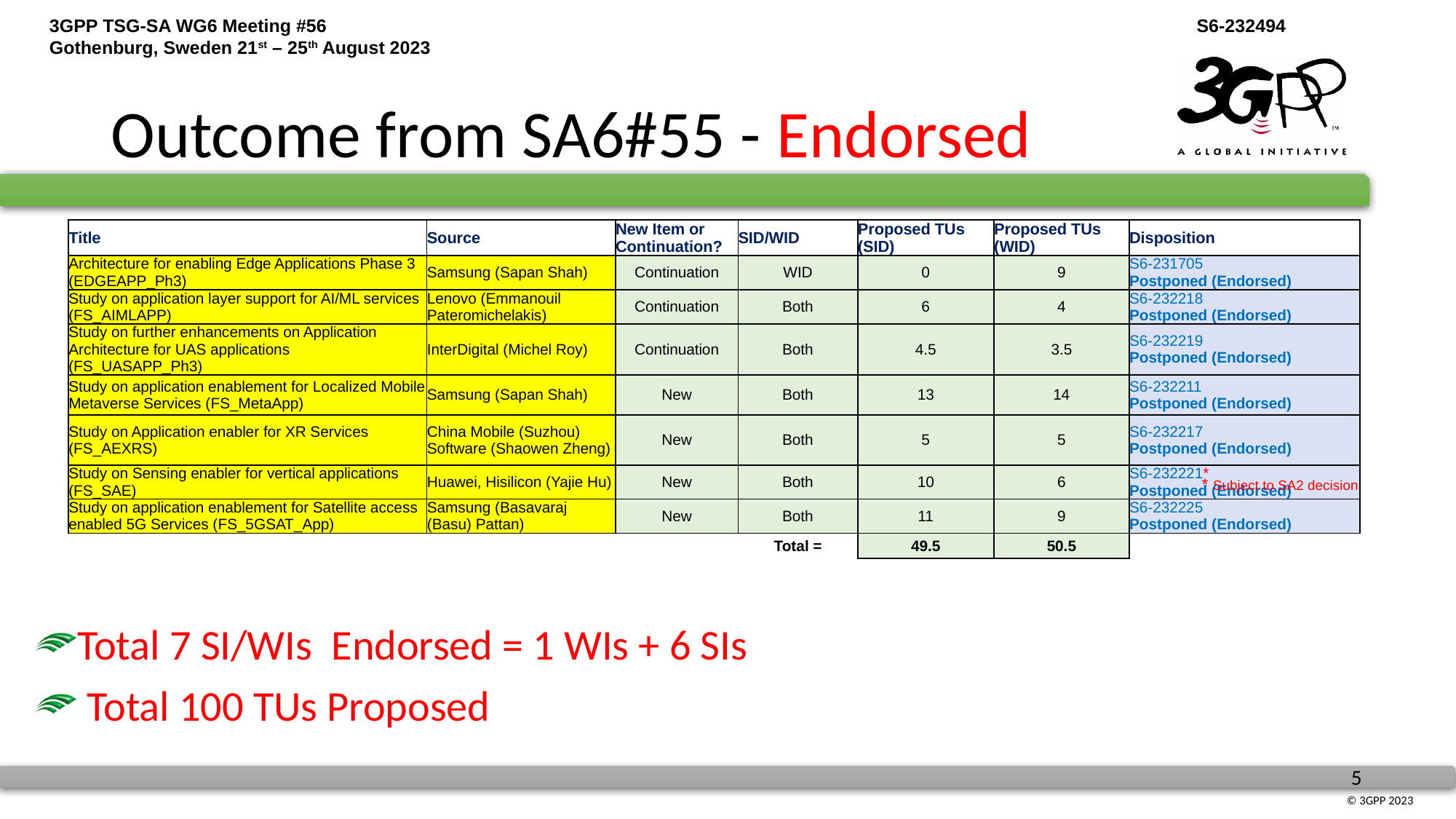

# Outcome from SA6#55 - Endorsed
| Title | Source | New Item or Continuation? | SID/WID | Proposed TUs (SID) | Proposed TUs (WID) | Disposition |
| --- | --- | --- | --- | --- | --- | --- |
| Architecture for enabling Edge Applications Phase 3 (EDGEAPP\_Ph3) | Samsung (Sapan Shah) | Continuation | WID | 0 | 9 | S6-231705 Postponed (Endorsed) |
| Study on application layer support for AI/ML services (FS\_AIMLAPP) | Lenovo (Emmanouil Pateromichelakis) | Continuation | Both | 6 | 4 | S6-232218 Postponed (Endorsed) |
| Study on further enhancements on Application Architecture for UAS applications (FS\_UASAPP\_Ph3) | InterDigital (Michel Roy) | Continuation | Both | 4.5 | 3.5 | S6-232219 Postponed (Endorsed) |
| Study on application enablement for Localized Mobile Metaverse Services (FS\_MetaApp) | Samsung (Sapan Shah) | New | Both | 13 | 14 | S6-232211 Postponed (Endorsed) |
| Study on Application enabler for XR Services (FS\_AEXRS) | China Mobile (Suzhou) Software (Shaowen Zheng) | New | Both | 5 | 5 | S6-232217 Postponed (Endorsed) |
| Study on Sensing enabler for vertical applications (FS\_SAE) | Huawei, Hisilicon (Yajie Hu) | New | Both | 10 | 6 | S6-232221\* Postponed (Endorsed) |
| Study on application enablement for Satellite access enabled 5G Services (FS\_5GSAT\_App) | Samsung (Basavaraj (Basu) Pattan) | New | Both | 11 | 9 | S6-232225 Postponed (Endorsed) |
|  |  |  | Total = | 49.5 | 50.5 |  |
* Subject to SA2 decision
Total 7 SI/WIs  Endorsed = 1 WIs + 6 SIs
 Total 100 TUs Proposed